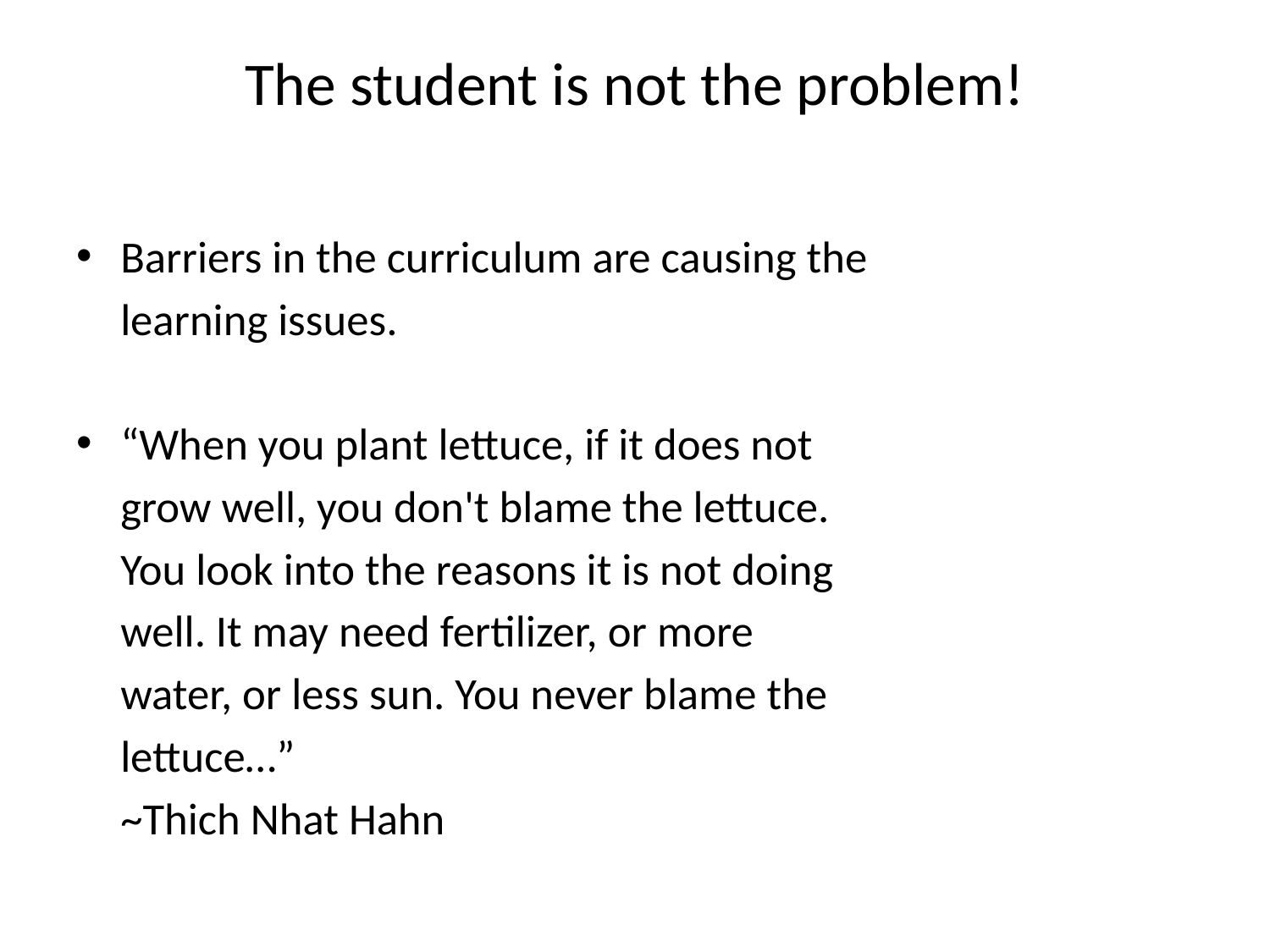

# The student is not the problem!
Barriers in the curriculum are causing the
	learning issues.

“When you plant lettuce, if it does not
	grow well, you don't blame the lettuce.
	You look into the reasons it is not doing
	well. It may need fertilizer, or more
	water, or less sun. You never blame the
	lettuce…”
					~Thich Nhat Hahn